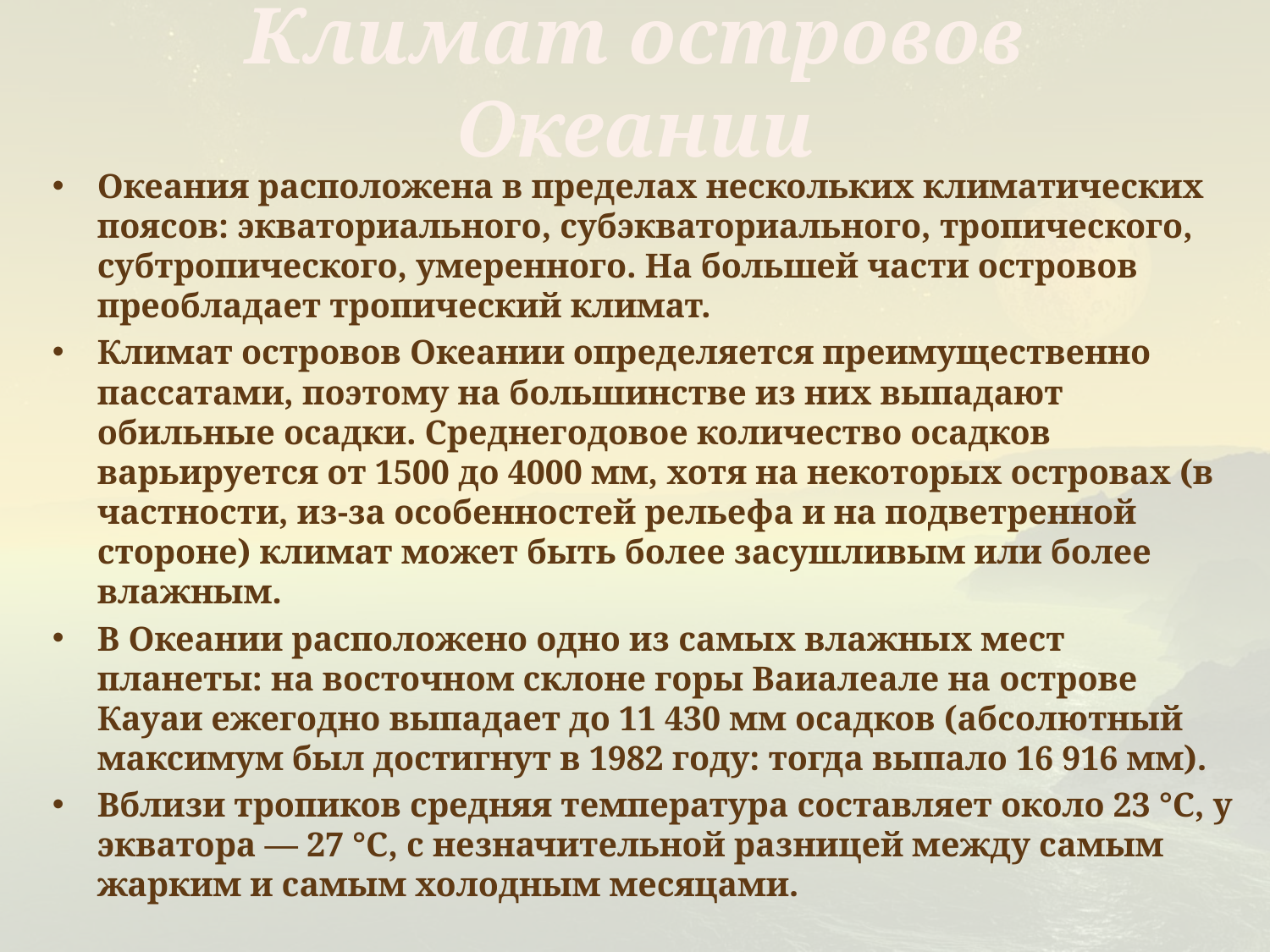

# Климат островов Океании
Океания расположена в пределах нескольких климатических поясов: экваториального, субэкваториального, тропического, субтропического, умеренного. На большей части островов преобладает тропический климат.
Климат островов Океании определяется преимущественно пассатами, поэтому на большинстве из них выпадают обильные осадки. Среднегодовое количество осадков варьируется от 1500 до 4000 мм, хотя на некоторых островах (в частности, из-за особенностей рельефа и на подветренной стороне) климат может быть более засушливым или более влажным.
В Океании расположено одно из самых влажных мест планеты: на восточном склоне горы Ваиалеале на острове Кауаи ежегодно выпадает до 11 430 мм осадков (абсолютный максимум был достигнут в 1982 году: тогда выпало 16 916 мм).
Вблизи тропиков средняя температура составляет около 23 °C, у экватора — 27 °C, с незначительной разницей между самым жарким и самым холодным месяцами.